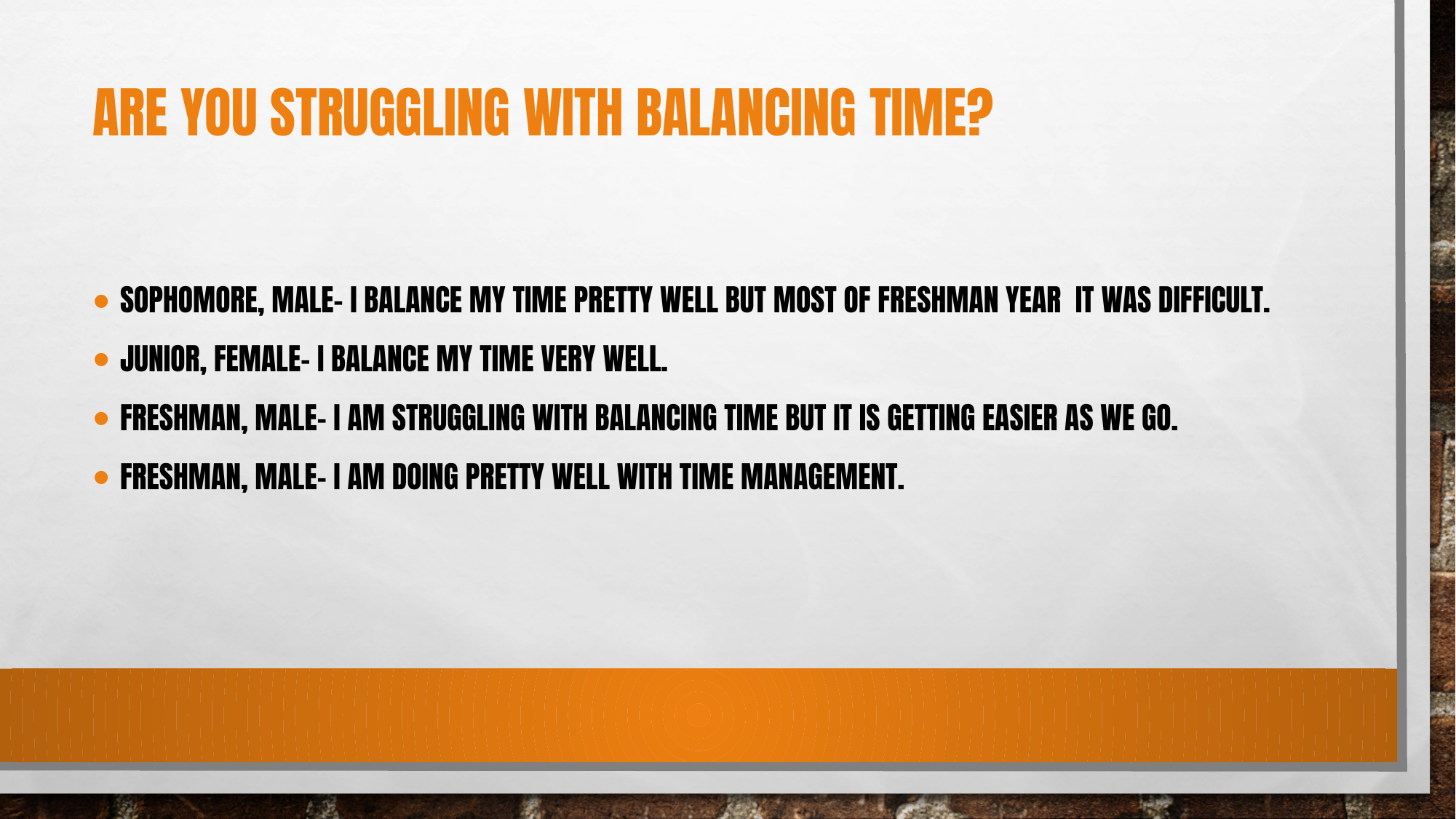

# Are you struggling with balancing time?
Sophomore, male- I balance my time pretty well but most of freshman year  it was difficult.
Junior, female- I balance my time very well.
Freshman, male- I am struggling with balancing time but it is getting easier as we go.
Freshman, male- I am doing pretty well with time management.